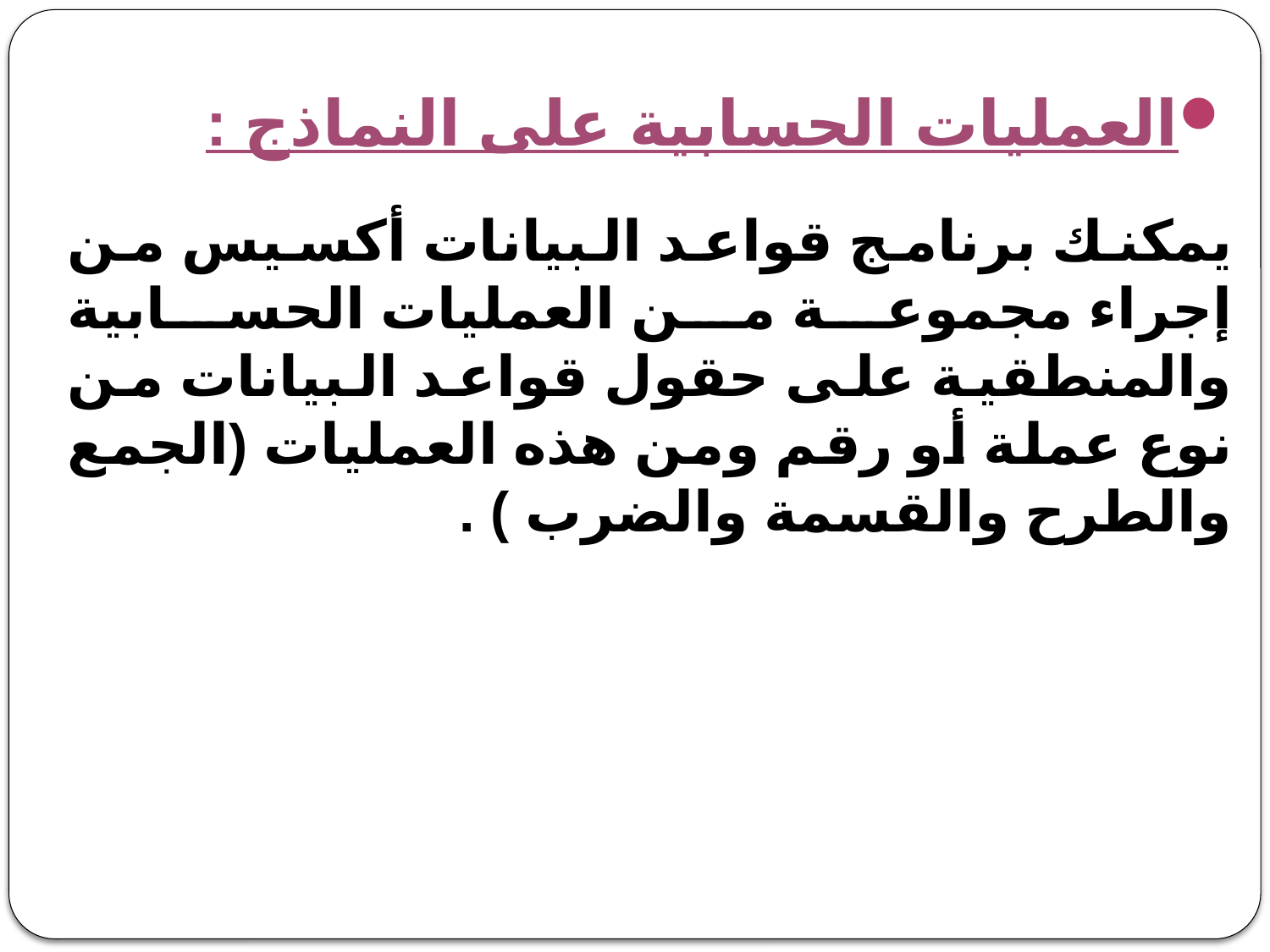

العمليات الحسابية على النماذج :

يمكنك برنامج قواعد البيانات أكسيس من إجراء مجموعة من العمليات الحسابية والمنطقية على حقول قواعد البيانات من نوع عملة أو رقم ومن هذه العمليات (الجمع والطرح والقسمة والضرب ) .